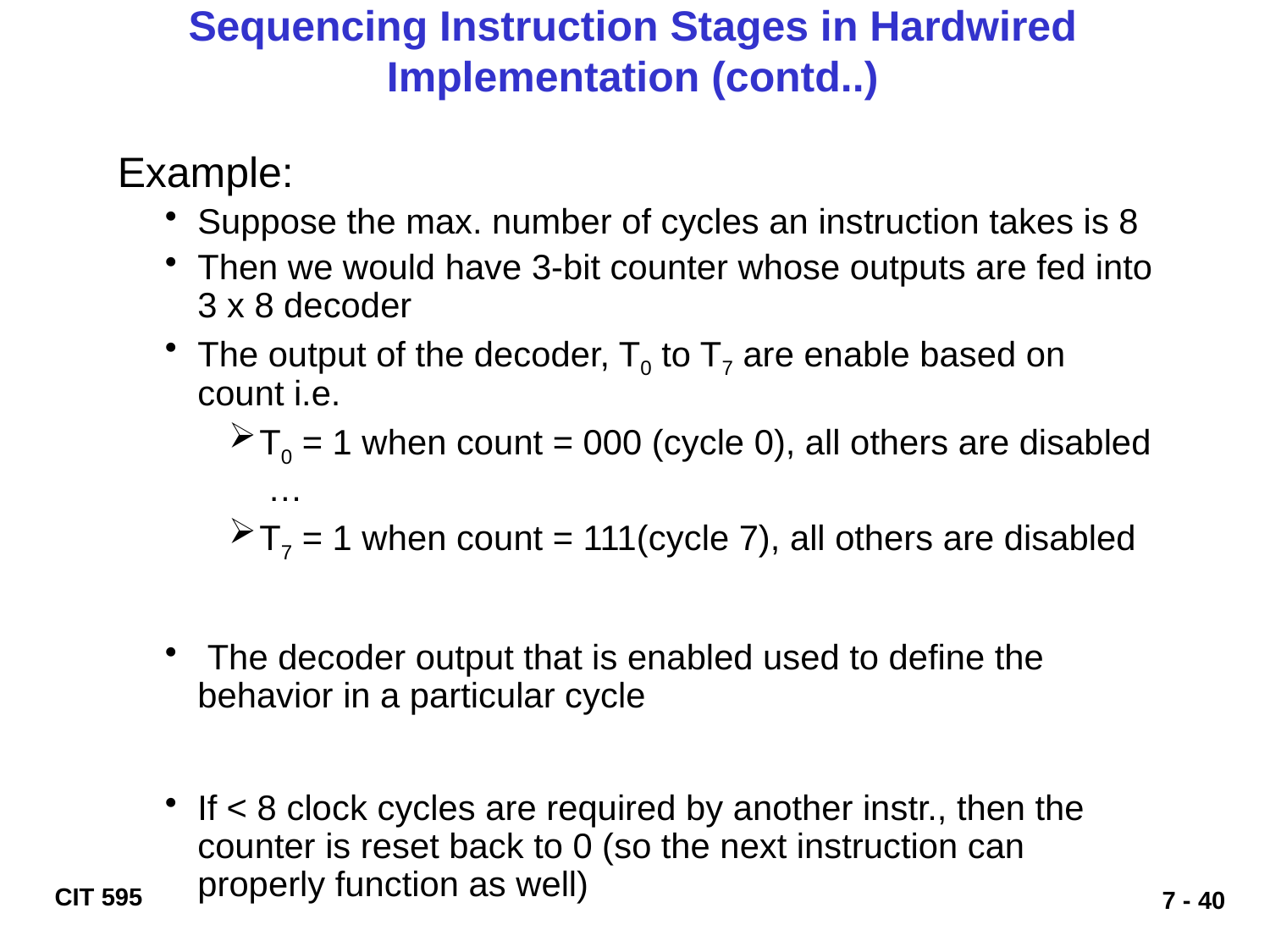

# Sequencing Instruction Stages in Hardwired Implementation (contd..)
Example:
Suppose the max. number of cycles an instruction takes is 8
Then we would have 3-bit counter whose outputs are fed into 3 x 8 decoder
The output of the decoder, T0 to T7 are enable based on count i.e.
T0 = 1 when count = 000 (cycle 0), all others are disabled
    …
T7 = 1 when count = 111(cycle 7), all others are disabled

 The decoder output that is enabled used to define the behavior in a particular cycle

If < 8 clock cycles are required by another instr., then the counter is reset back to 0 (so the next instruction can properly function as well)

7 - 40